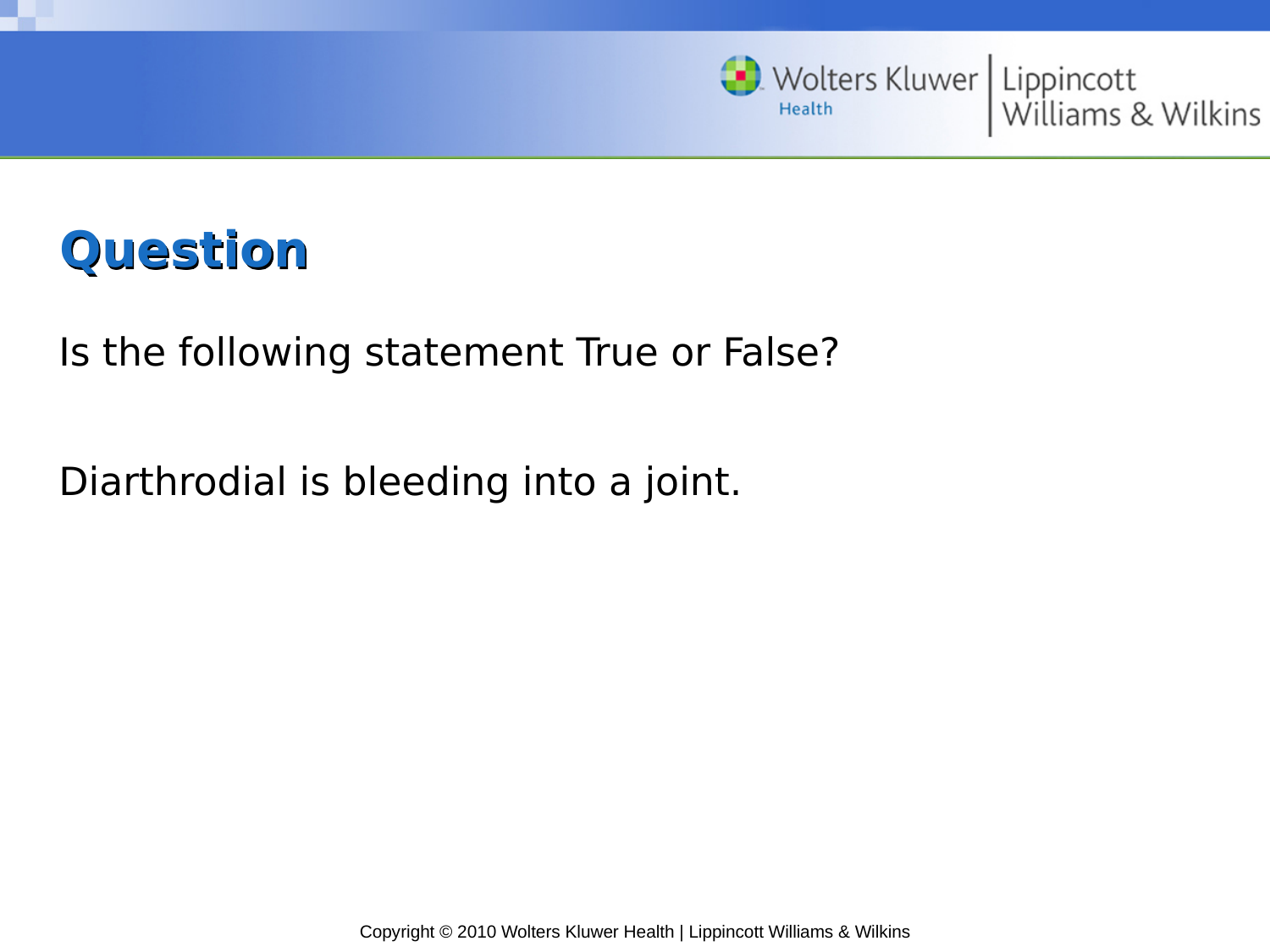

# Question
Is the following statement True or False?

Diarthrodial is bleeding into a joint.